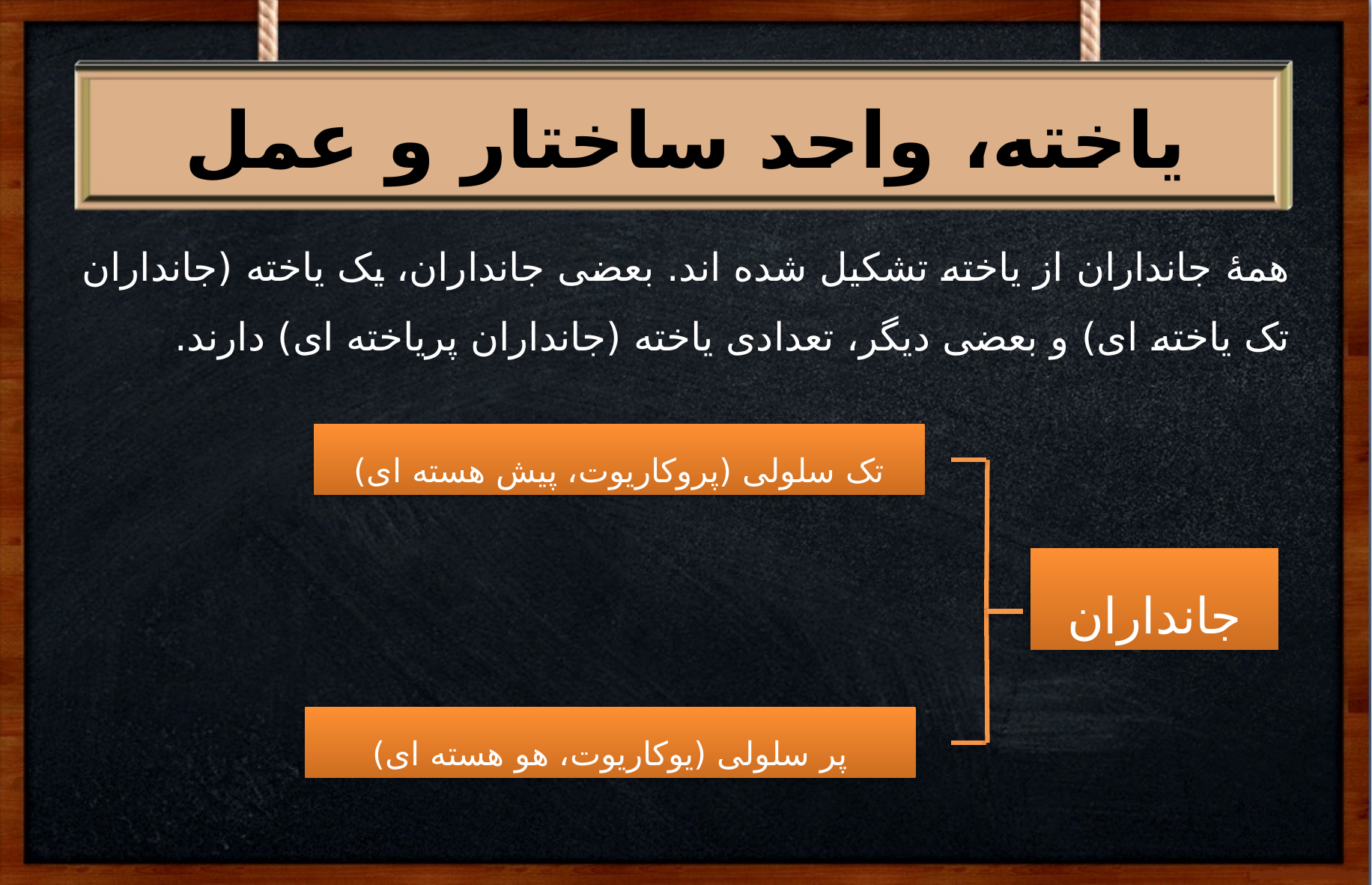

#
یاخته، واحد ساختار و عمل
همۀ جانداران از یاخته تشکیل شده اند. بعضی جانداران، یک یاخته (جانداران تک یاخته ای) و بعضی دیگر، تعدادی یاخته (جانداران پریاخته ای) دارند.
تک سلولی (پروکاریوت، پیش هسته ای)
جانداران
پر سلولی (یوکاریوت، هو هسته ای)